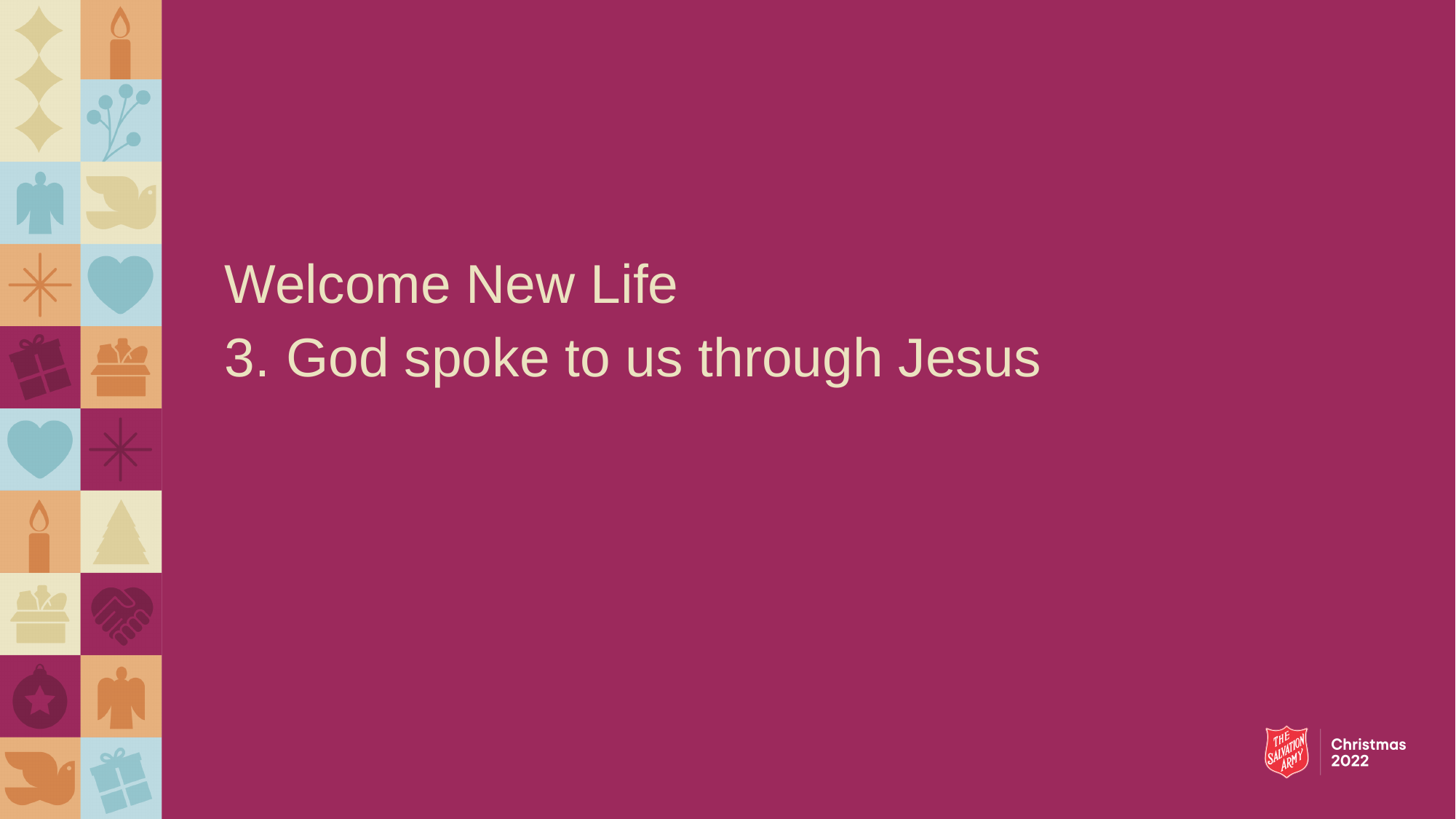

Welcome New Life
God spoke to us through Jesus